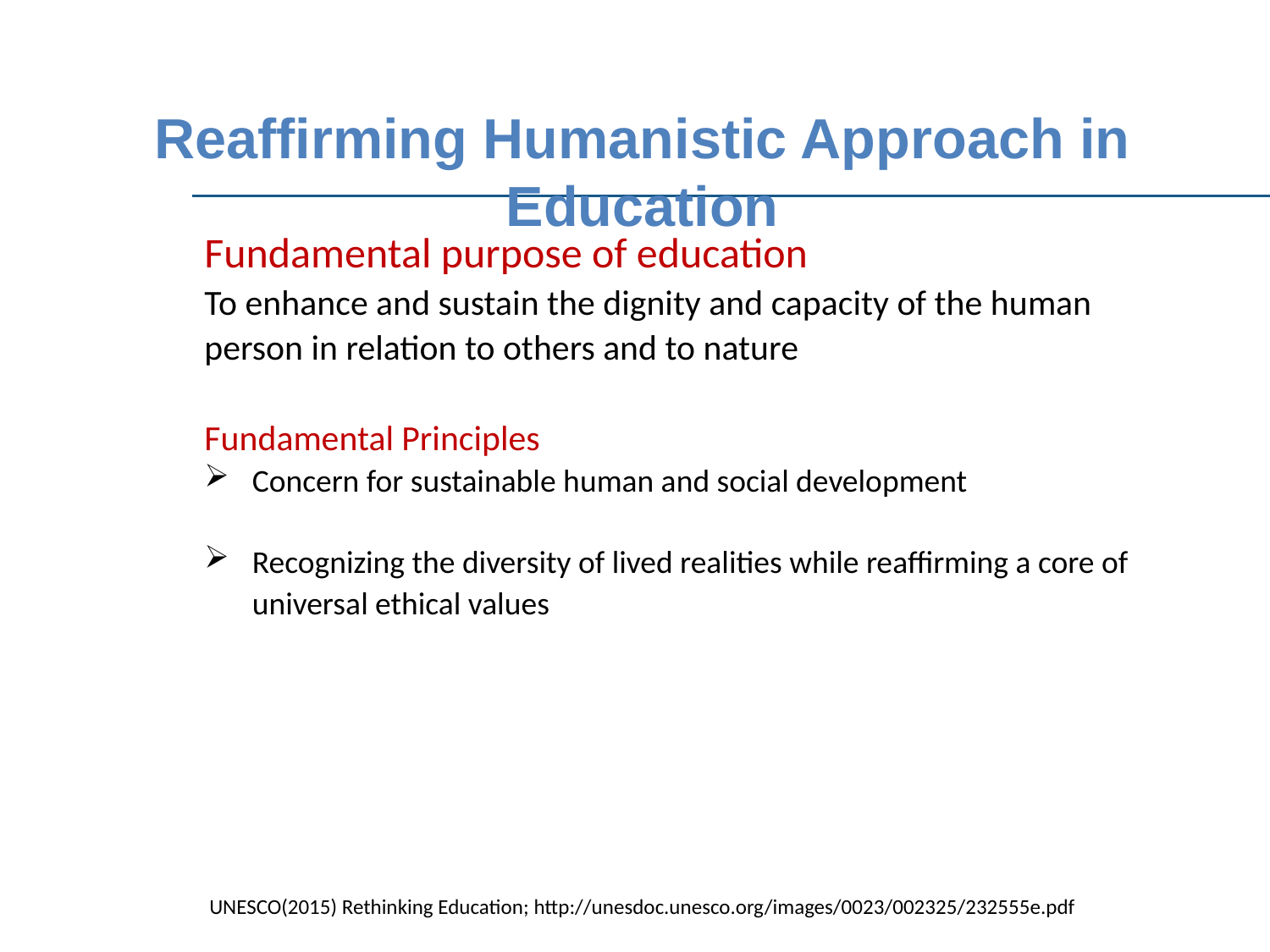

Reaffirming Humanistic Approach in Education
Fundamental purpose of education
To enhance and sustain the dignity and capacity of the human person in relation to others and to nature

Fundamental Principles
Concern for sustainable human and social development

Recognizing the diversity of lived realities while reaffirming a core of universal ethical values

 UNESCO(2015) Rethinking Education; http://unesdoc.unesco.org/images/0023/002325/232555e.pdf